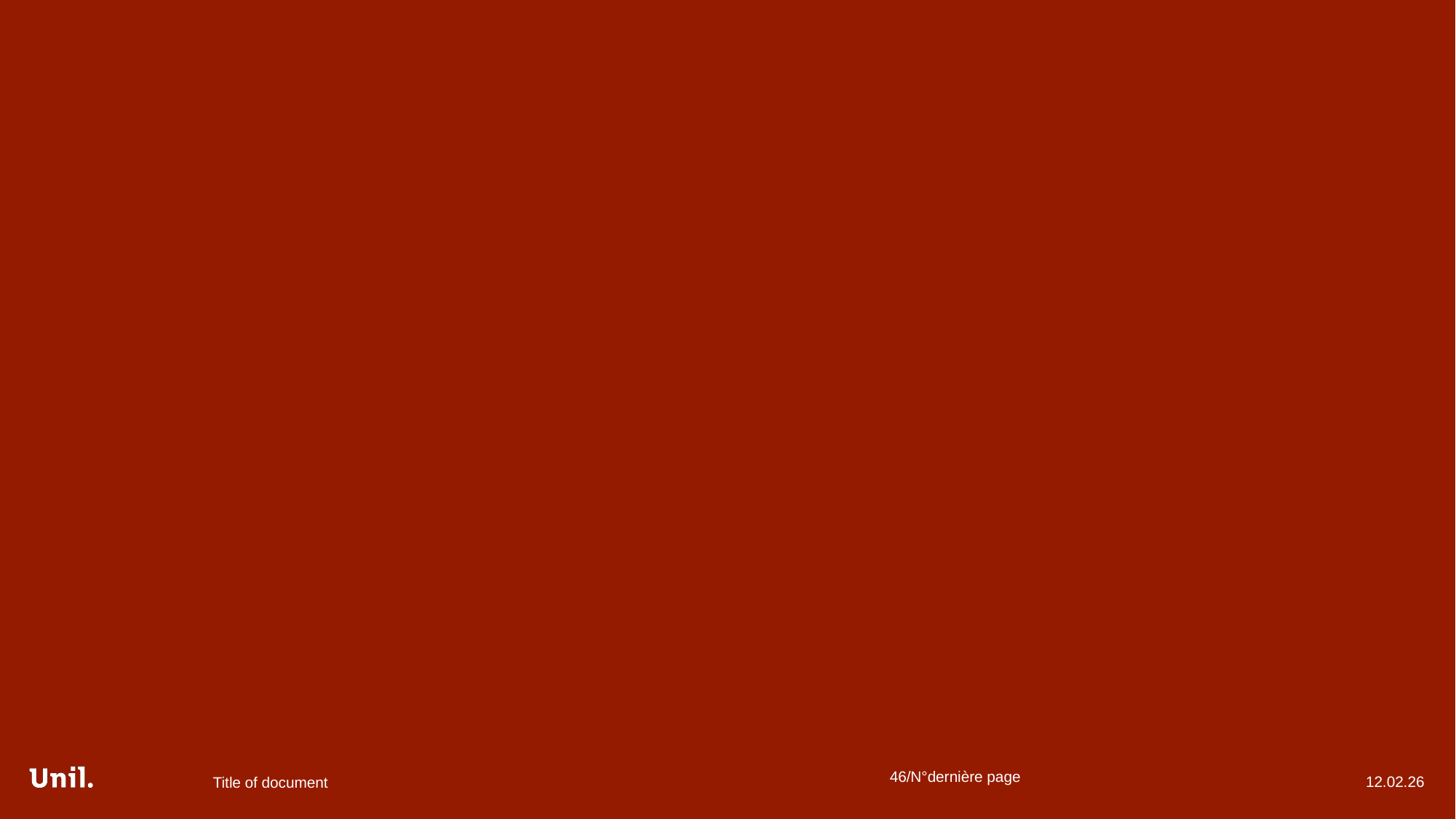

#

Title of document
12.02.26
46/N°dernière page